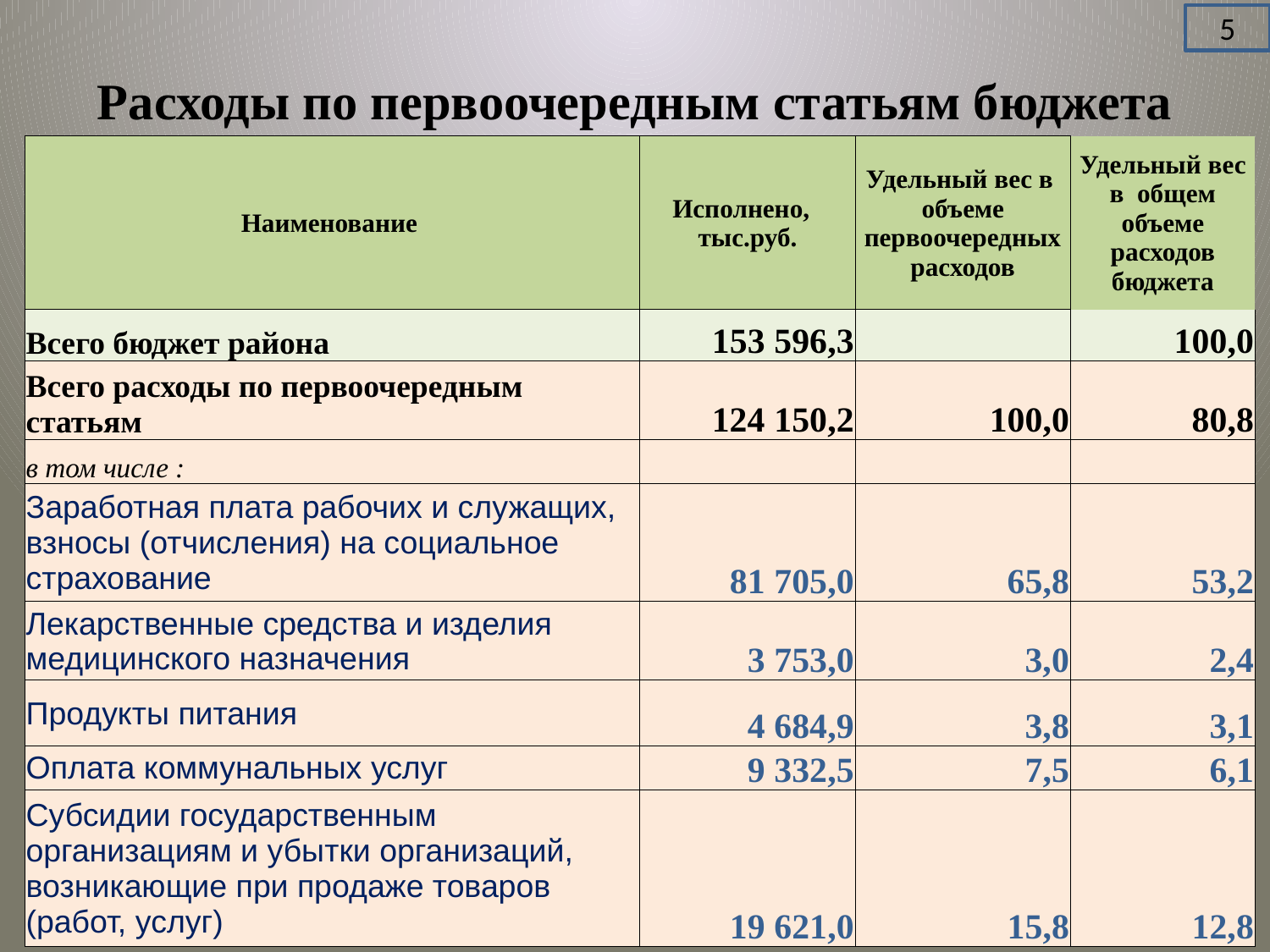

5
# Расходы по первоочередным статьям бюджета
| Наименование | Исполнено, тыс.руб. | Удельный вес в объеме первоочередных расходов | Удельный вес в общем объеме расходов бюджета |
| --- | --- | --- | --- |
| Всего бюджет района | 153 596,3 |  | 100,0 |
| Всего расходы по первоочередным статьям | 124 150,2 | 100,0 | 80,8 |
| в том числе : |  |  |  |
| Заработная плата рабочих и служащих, взносы (отчисления) на социальное страхование | 81 705,0 | 65,8 | 53,2 |
| Лекарственные средства и изделия медицинского назначения | 3 753,0 | 3,0 | 2,4 |
| Продукты питания | 4 684,9 | 3,8 | 3,1 |
| Оплата коммунальных услуг | 9 332,5 | 7,5 | 6,1 |
| Субсидии государственным организациям и убытки организаций, возникающие при продаже товаров (работ, услуг) | 19 621,0 | 15,8 | 12,8 |